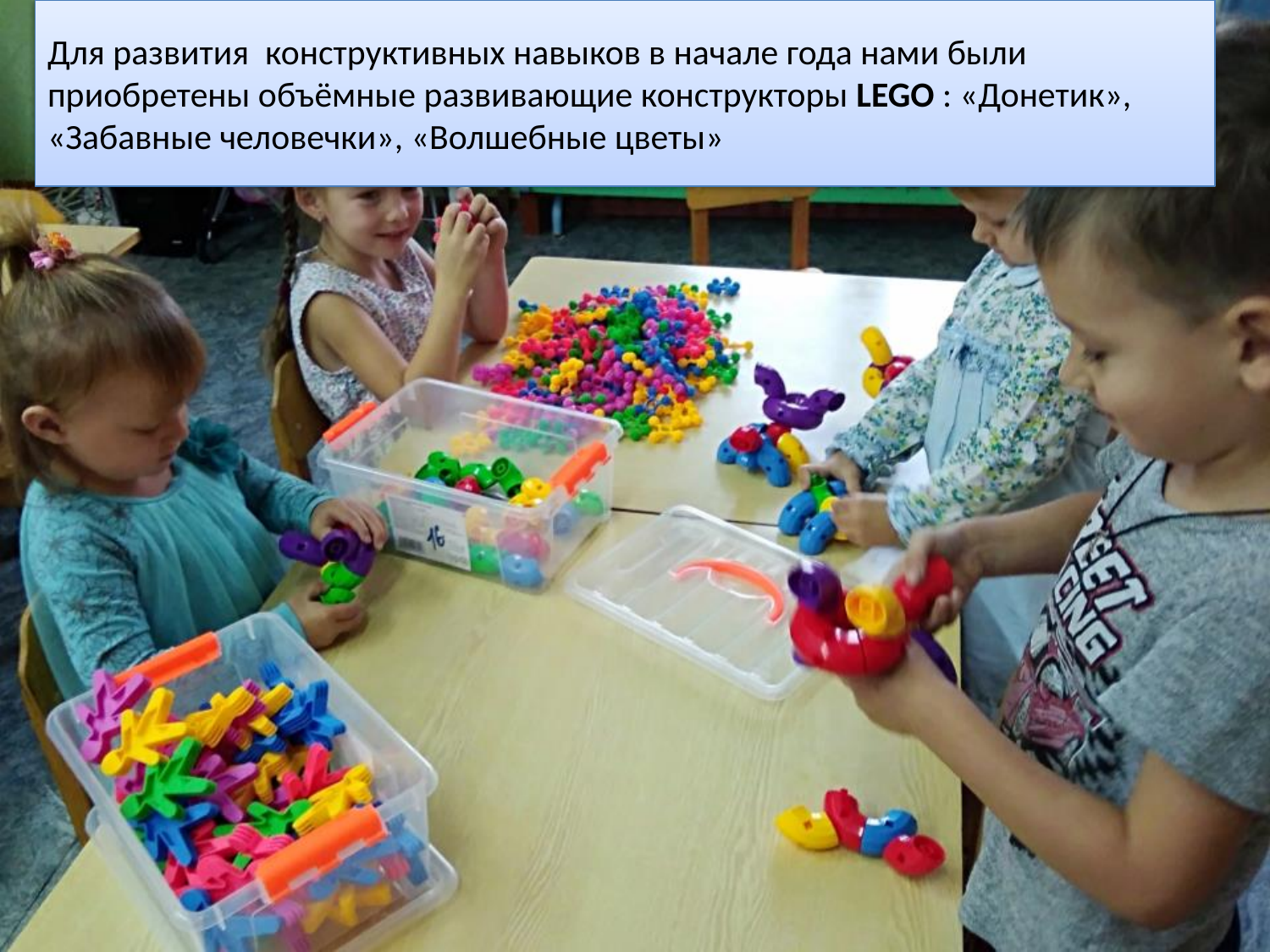

Для развития  конструктивных навыков в начале года нами были приобретены объёмные развивающие конструкторы LEGO : «Донетик», «Забавные человечки», «Волшебные цветы»
# лл